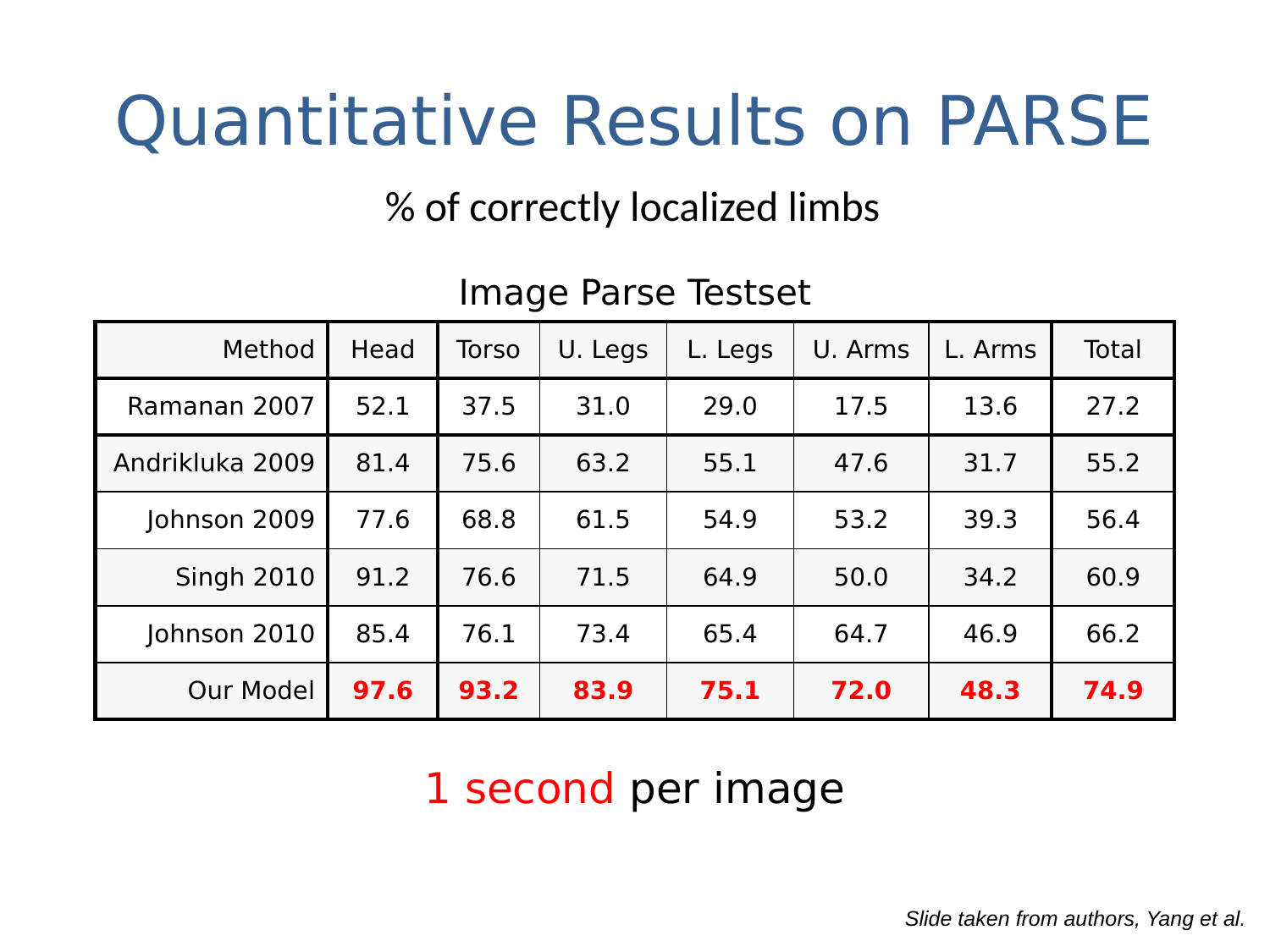

# Quantitative Results on PARSE
% of correctly localized limbs

1 second per image
| Image Parse Testset |  |  |  |  |  |  |  |
| --- | --- | --- | --- | --- | --- | --- | --- |
| Method | Head | Torso | U. Legs | L. Legs | U. Arms | L. Arms | Total |
| Ramanan 2007 | 52.1 | 37.5 | 31.0 | 29.0 | 17.5 | 13.6 | 27.2 |
| Andrikluka 2009 | 81.4 | 75.6 | 63.2 | 55.1 | 47.6 | 31.7 | 55.2 |
| Johnson 2009 | 77.6 | 68.8 | 61.5 | 54.9 | 53.2 | 39.3 | 56.4 |
| Singh 2010 | 91.2 | 76.6 | 71.5 | 64.9 | 50.0 | 34.2 | 60.9 |
| Johnson 2010 | 85.4 | 76.1 | 73.4 | 65.4 | 64.7 | 46.9 | 66.2 |
| Our Model | 97.6 | 93.2 | 83.9 | 75.1 | 72.0 | 48.3 | 74.9 |
Slide taken from authors, Yang et al.